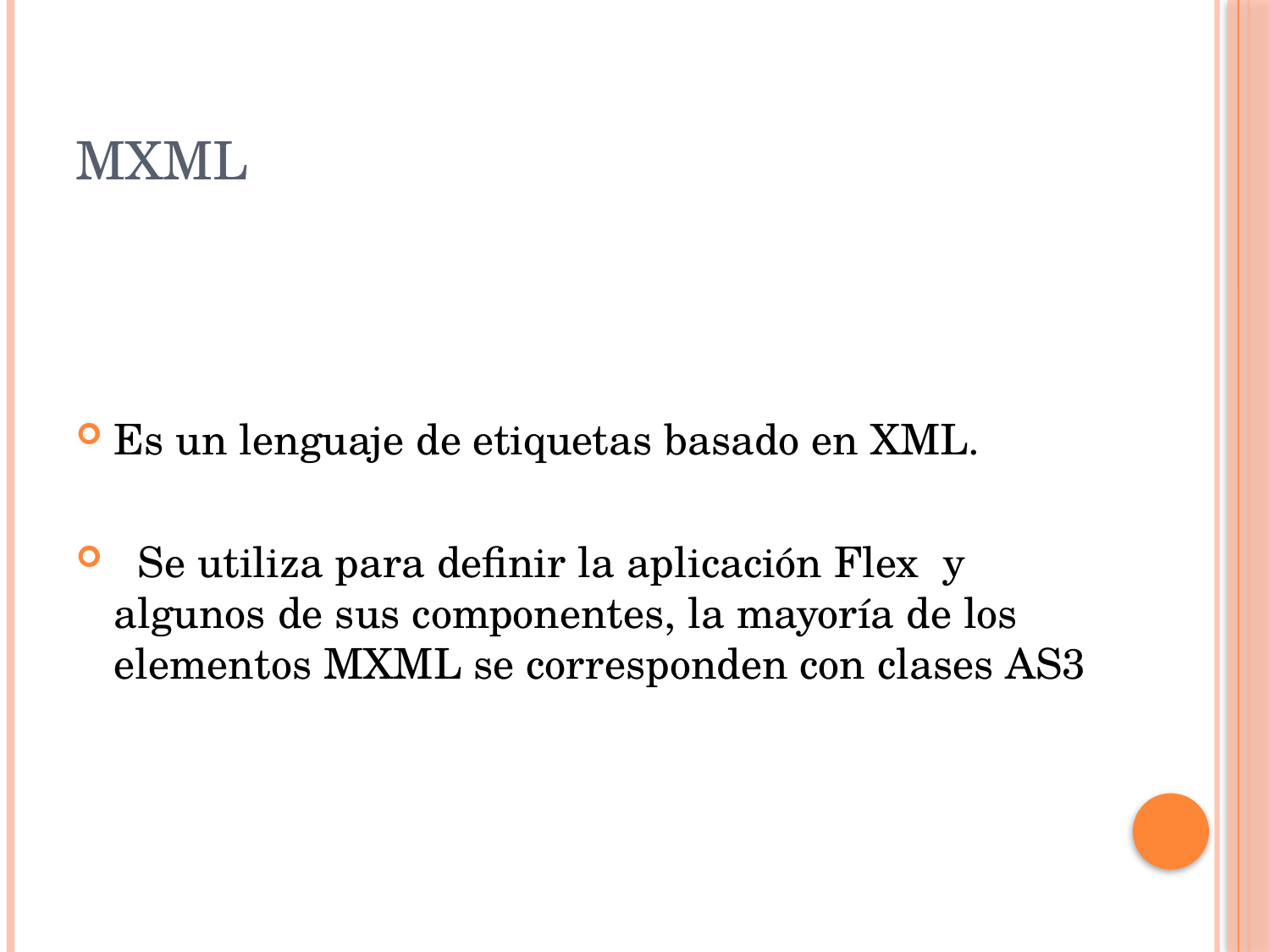

# MXML

Es un lenguaje de etiquetas basado en XML.

  Se utiliza para definir la aplicación Flex  y algunos de sus componentes, la mayoría de los elementos MXML se corresponden con clases AS3